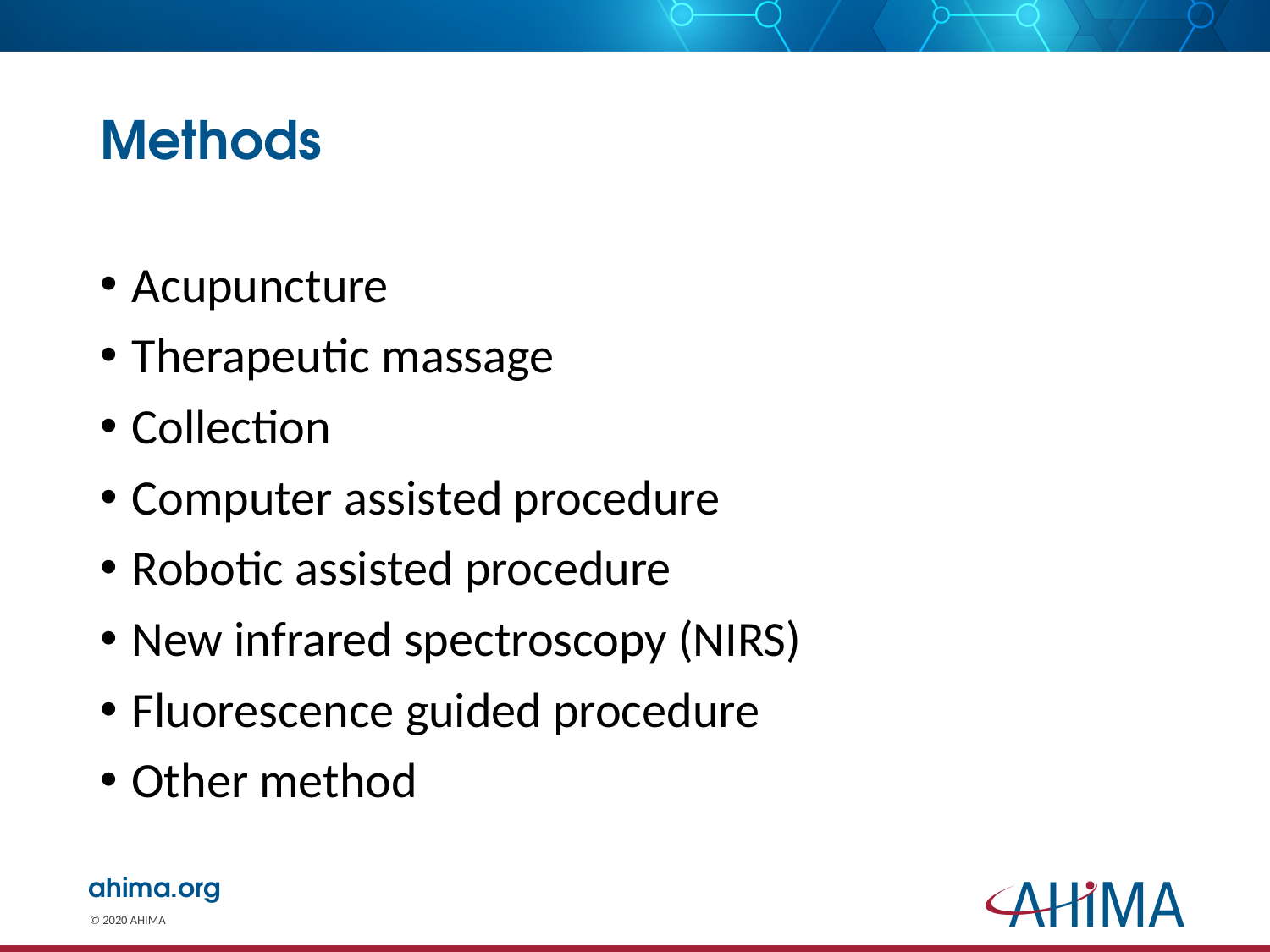

# Methods
Acupuncture
Therapeutic massage
Collection
Computer assisted procedure
Robotic assisted procedure
New infrared spectroscopy (NIRS)
Fluorescence guided procedure
Other method